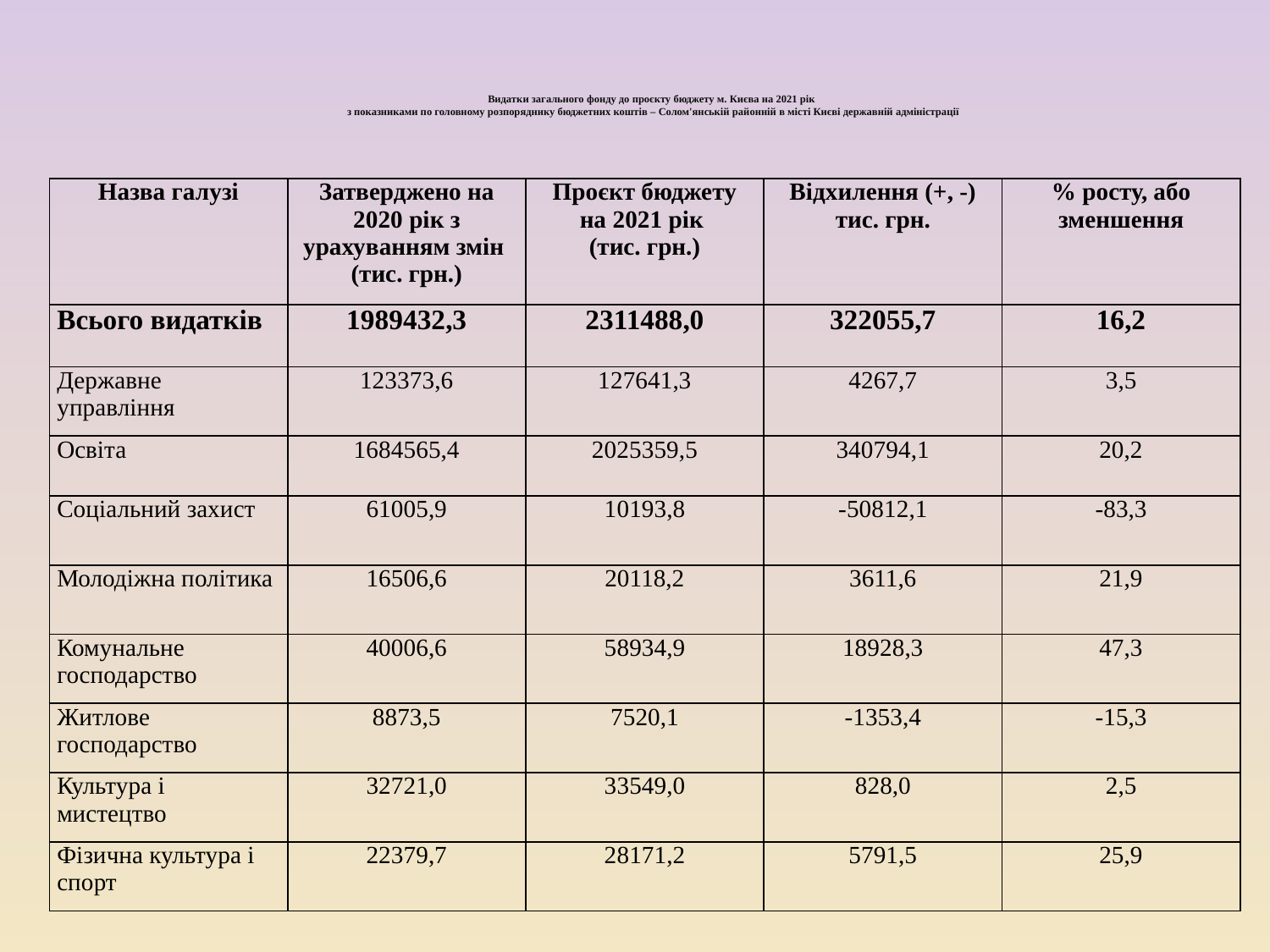

# Видатки загального фонду до проєкту бюджету м. Києва на 2021 рік з показниками по головному розпоряднику бюджетних коштів – Солом'янській районній в місті Києві державній адміністрації
| Назва галузі | Затверджено на 2020 рік з урахуванням змін (тис. грн.) | Проєкт бюджету на 2021 рік (тис. грн.) | Відхилення (+, -) тис. грн. | % росту, або зменшення |
| --- | --- | --- | --- | --- |
| Всього видатків | 1989432,3 | 2311488,0 | 322055,7 | 16,2 |
| Державне управління | 123373,6 | 127641,3 | 4267,7 | 3,5 |
| Освіта | 1684565,4 | 2025359,5 | 340794,1 | 20,2 |
| Соціальний захист | 61005,9 | 10193,8 | -50812,1 | -83,3 |
| Молодіжна політика | 16506,6 | 20118,2 | 3611,6 | 21,9 |
| Комунальне господарство | 40006,6 | 58934,9 | 18928,3 | 47,3 |
| Житлове господарство | 8873,5 | 7520,1 | -1353,4 | -15,3 |
| Культура і мистецтво | 32721,0 | 33549,0 | 828,0 | 2,5 |
| Фізична культура і спорт | 22379,7 | 28171,2 | 5791,5 | 25,9 |